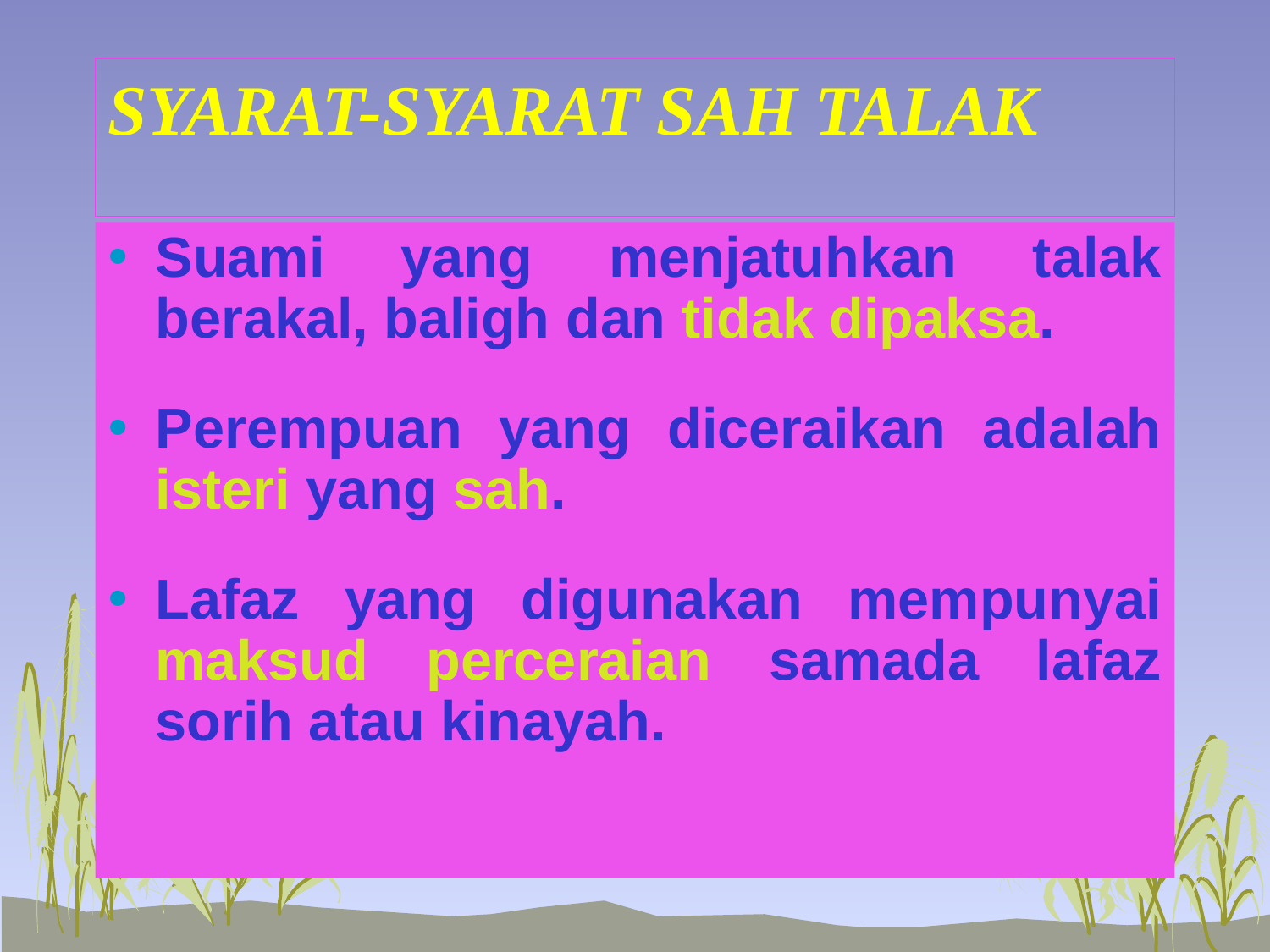

# SYARAT-SYARAT SAH TALAK
Suami yang menjatuhkan talak berakal, baligh dan tidak dipaksa.

Perempuan yang diceraikan adalah isteri yang sah.

Lafaz yang digunakan mempunyai maksud perceraian samada lafaz sorih atau kinayah.